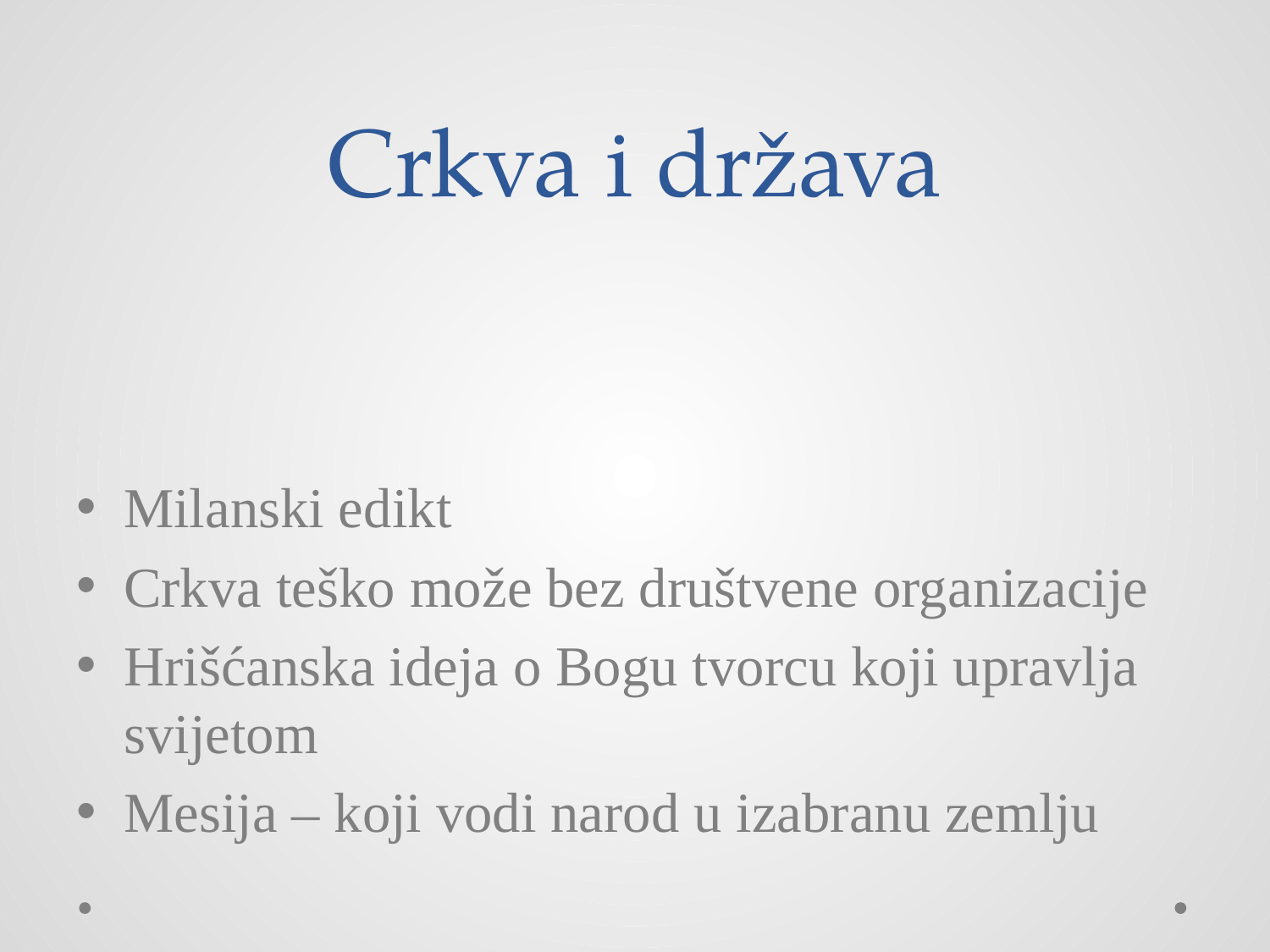

# Crkva i država
Milanski edikt
Crkva teško može bez društvene organizacije
Hrišćanska ideja o Bogu tvorcu koji upravlja svijetom
Mesija – koji vodi narod u izabranu zemlju